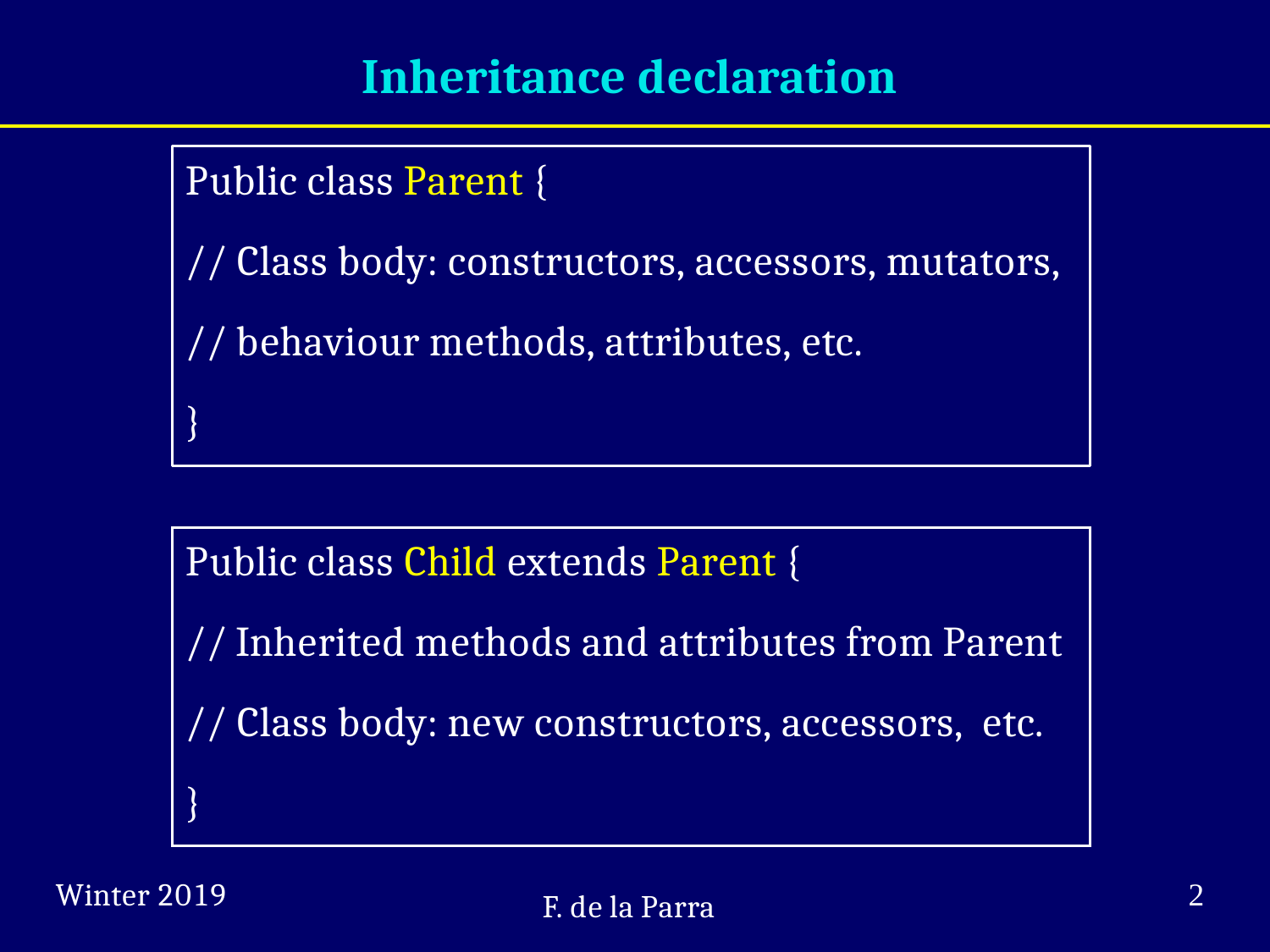

# Inheritance declaration
Public class Parent {
// Class body: constructors, accessors, mutators,
// behaviour methods, attributes, etc.
}

Public class Child extends Parent {
// Inherited methods and attributes from Parent
// Class body: new constructors, accessors,  etc.
}

Winter 2019
2
F. de la Parra